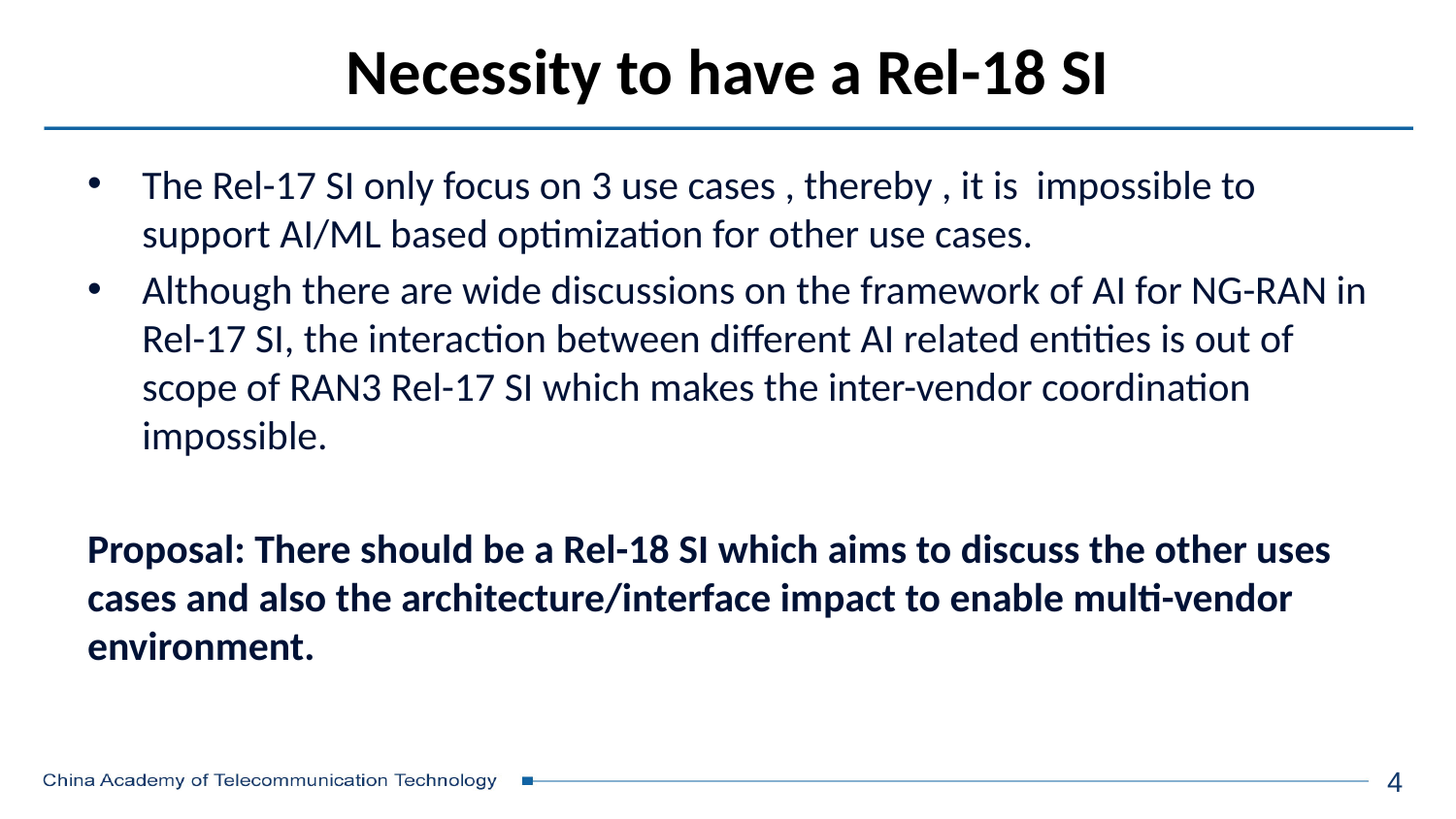

# Necessity to have a Rel-18 SI
The Rel-17 SI only focus on 3 use cases , thereby , it is  impossible to support AI/ML based optimization for other use cases.
Although there are wide discussions on the framework of AI for NG-RAN in Rel-17 SI, the interaction between different AI related entities is out of scope of RAN3 Rel-17 SI which makes the inter-vendor coordination impossible.

Proposal: There should be a Rel-18 SI which aims to discuss the other uses cases and also the architecture/interface impact to enable multi-vendor environment.
4